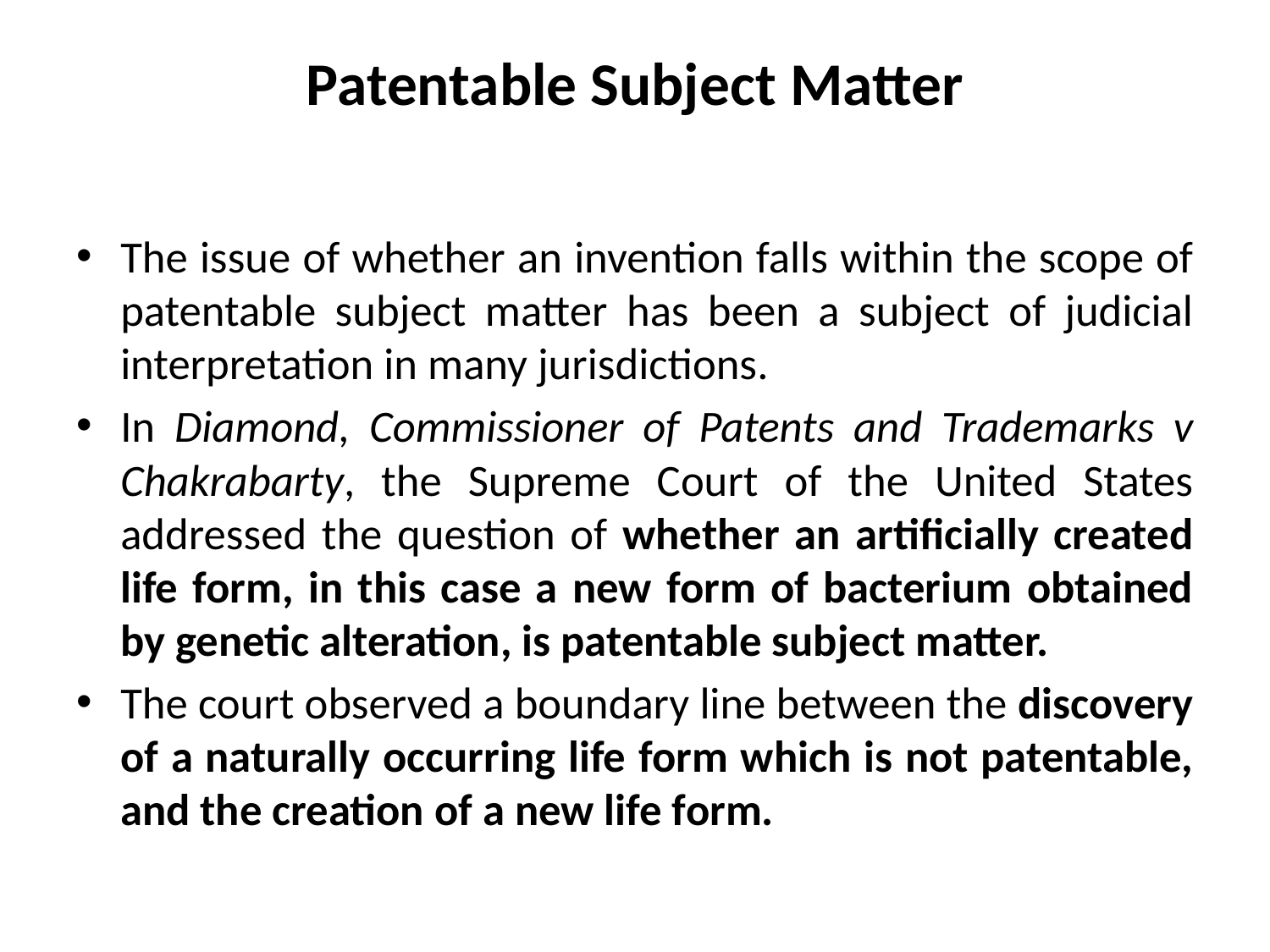

# Patentable Subject Matter
The issue of whether an invention falls within the scope of patentable subject matter has been a subject of judicial interpretation in many jurisdictions.
In Diamond, Commissioner of Patents and Trademarks v Chakrabarty, the Supreme Court of the United States addressed the question of whether an artificially created life form, in this case a new form of bacterium obtained by genetic alteration, is patentable subject matter.
The court observed a boundary line between the discovery of a naturally occurring life form which is not patentable, and the creation of a new life form.